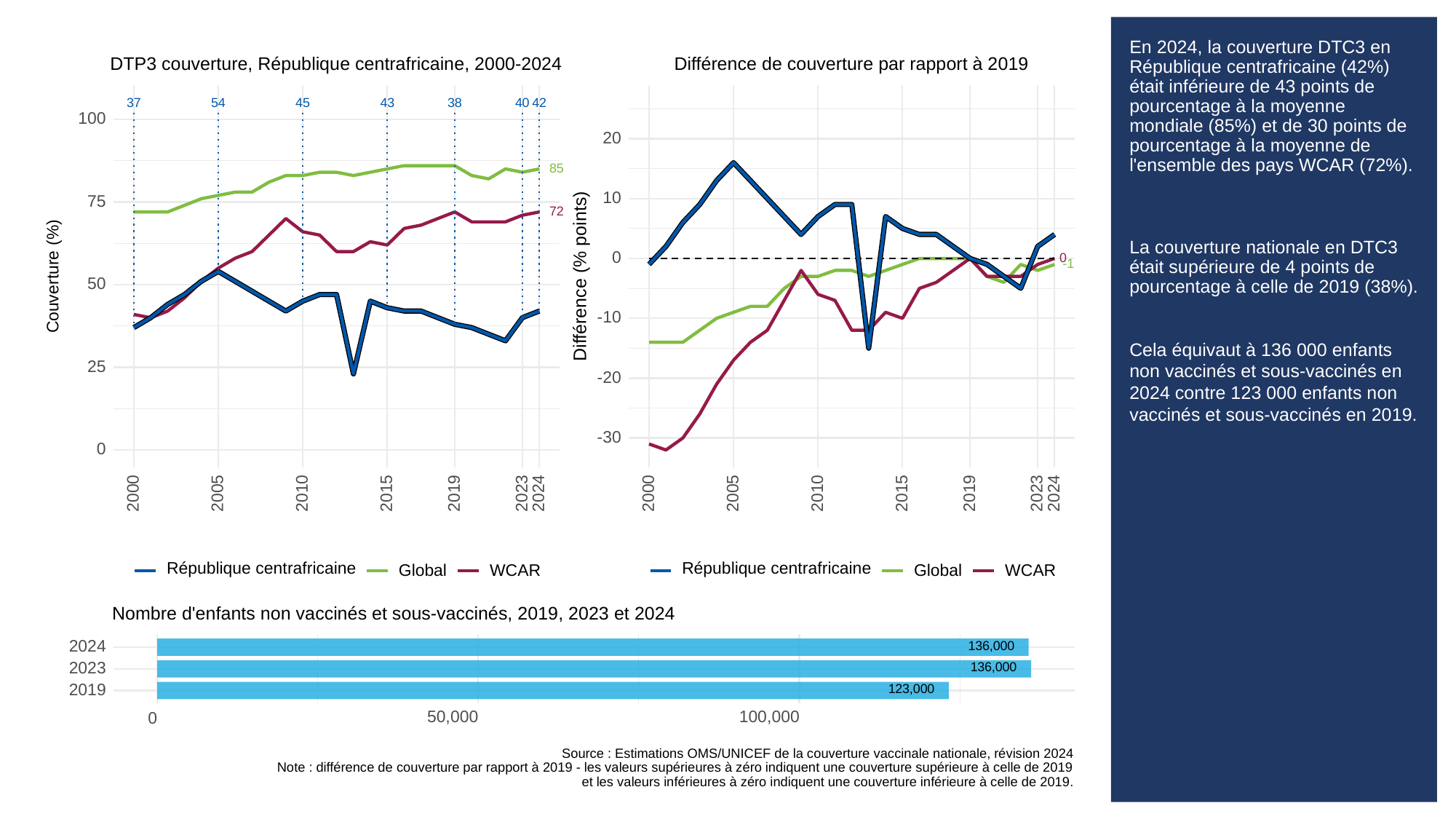

# En 2024, la couverture DTC3 en République centrafricaine (42%) était inférieure de 43 points de pourcentage à la moyenne mondiale (85%) et de 30 points de pourcentage à la moyenne de l'ensemble des pays WCAR (72%).

La couverture nationale en DTC3 était supérieure de 4 points de pourcentage à celle de 2019 (38%).

Cela équivaut à 136 000 enfants non vaccinés et sous-vaccinés en 2024 contre 123 000 enfants non vaccinés et sous-vaccinés en 2019.

DTP3 couverture, République centrafricaine, 2000-2024
Différence de couverture par rapport à 2019

37
43
38
40
54
45
42

100

20

85

10
75

72

0
0

-1
Différence (% points)
Couverture (%)

50

-10

25

-20

-30

0

2023
2023
2000
2005
2010
2015
2019
2024
2000
2005
2010
2015
2019
2024
République centrafricaine
République centrafricaine
Global
WCAR
Global
WCAR

Nombre d'enfants non vaccinés et sous-vaccinés, 2019, 2023 et 2024

136,000
2024

136,000
2023

123,000
2019

50,000
100,000
0
Source : Estimations OMS/UNICEF de la couverture vaccinale nationale, révision 2024
Note : différence de couverture par rapport à 2019 - les valeurs supérieures à zéro indiquent une couverture supérieure à celle de 2019
et les valeurs inférieures à zéro indiquent une couverture inférieure à celle de 2019.